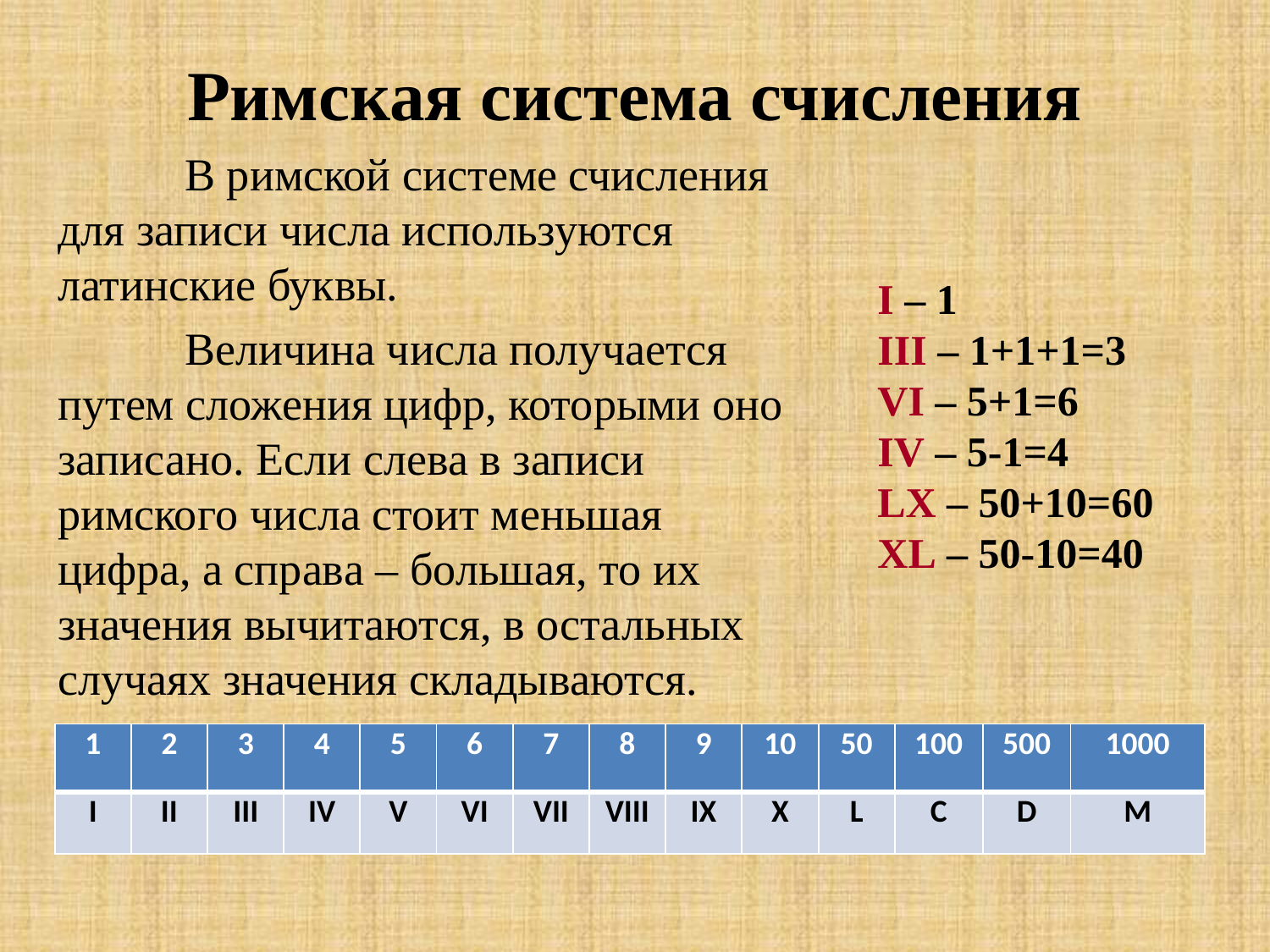

# Римская система счисления
	В римской системе счисления для записи числа используются латинские буквы.
	Величина числа получается путем сложения цифр, которыми оно записано. Если слева в записи римского числа стоит меньшая цифра, а справа – большая, то их значения вычитаются, в остальных случаях значения складываются.

I – 1
III – 1+1+1=3
VI – 5+1=6
IV – 5-1=4
LX – 50+10=60
XL – 50-10=40
| 1 | 2 | 3 | 4 | 5 | 6 | 7 | 8 | 9 | 10 | 50 | 100 | 500 | 1000 |
| --- | --- | --- | --- | --- | --- | --- | --- | --- | --- | --- | --- | --- | --- |
| I | II | III | IV | V | VI | VII | VIII | IX | X | L | C | D | M |